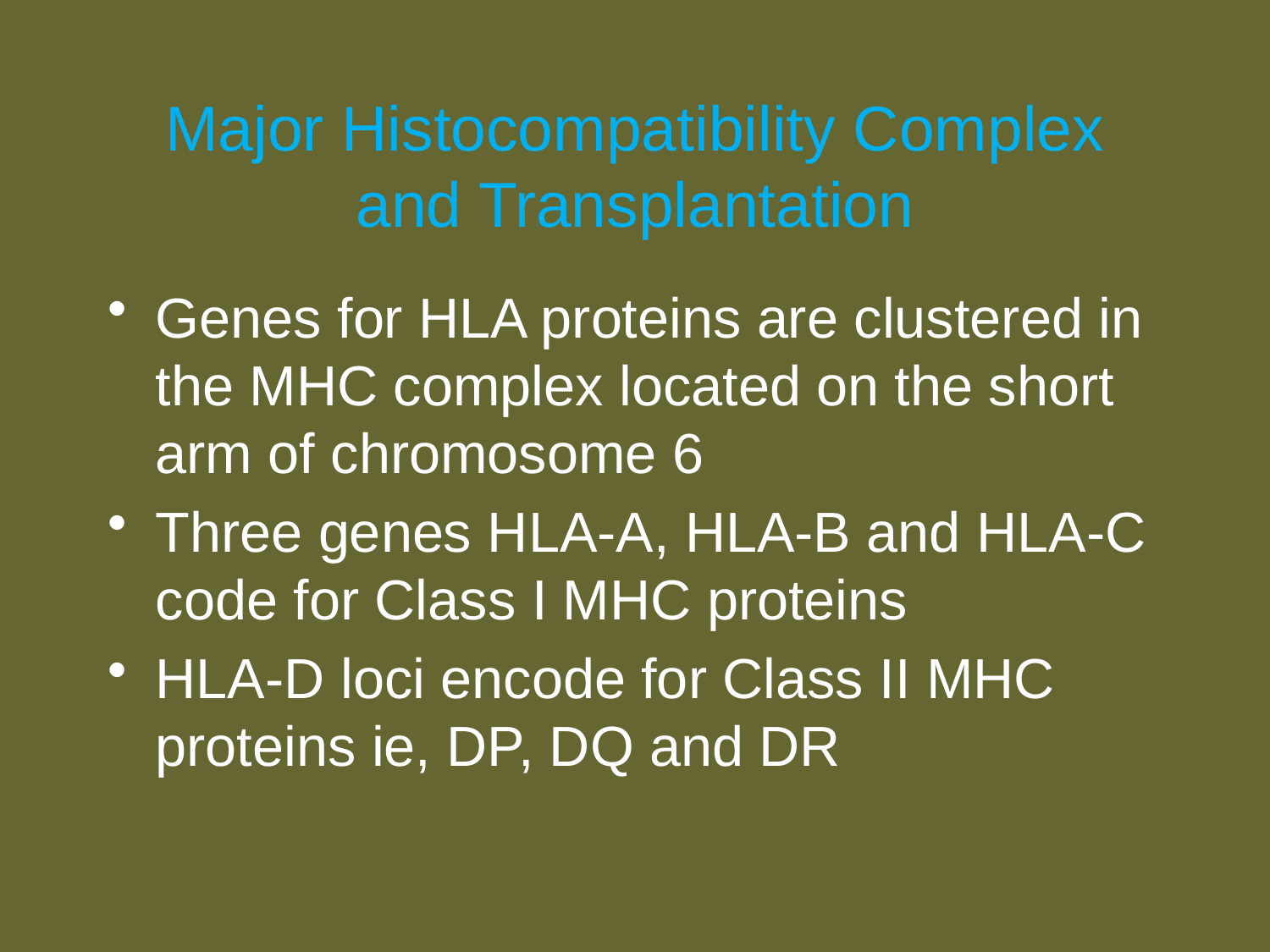

# Major Histocompatibility Complex and Transplantation
Genes for HLA proteins are clustered in the MHC complex located on the short arm of chromosome 6
Three genes HLA-A, HLA-B and HLA-C code for Class I MHC proteins
HLA-D loci encode for Class II MHC proteins ie, DP, DQ and DR